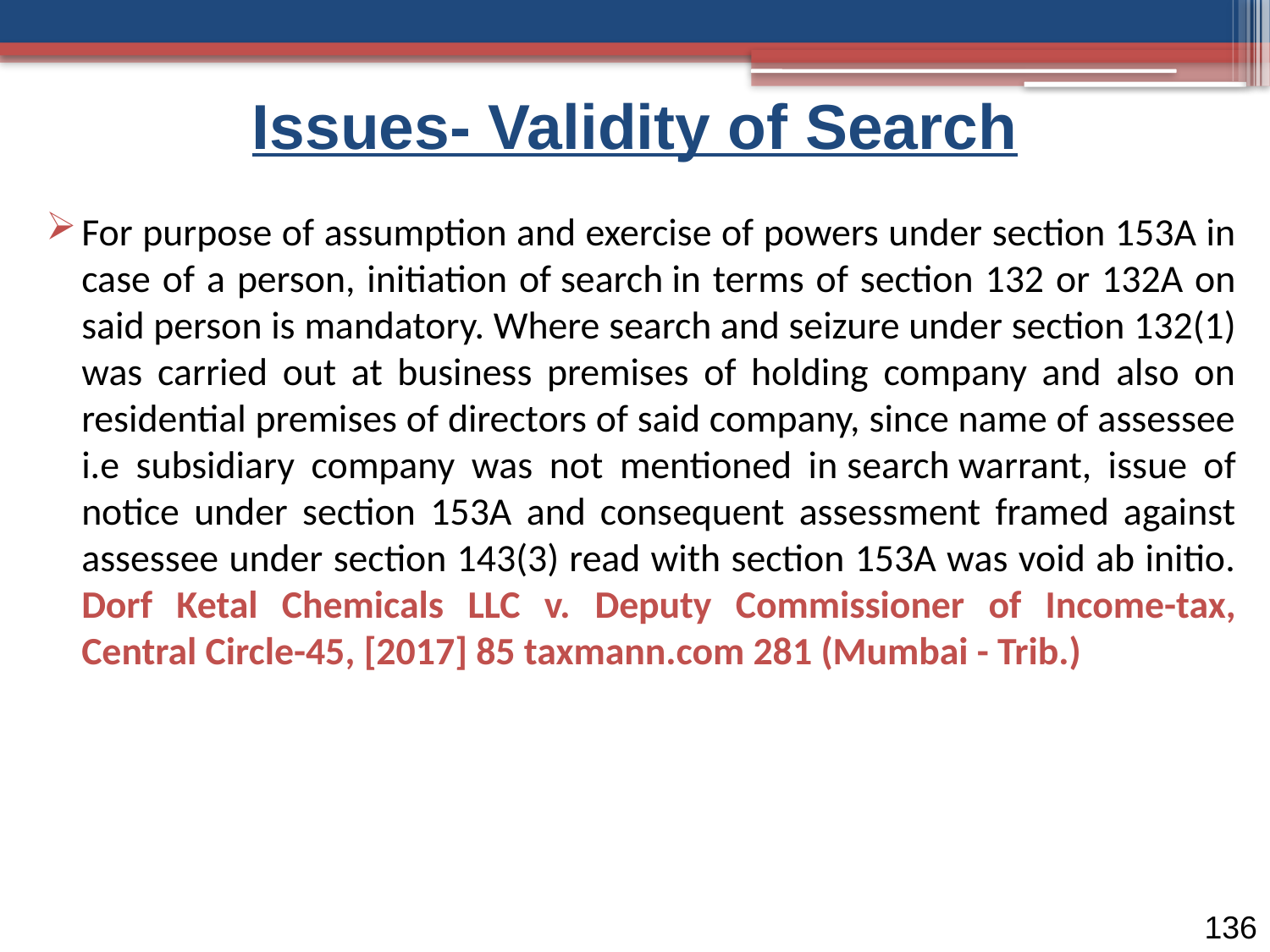

Issues- Validity of Search
For purpose of assumption and exercise of powers under section 153A in case of a person, initiation of search in terms of section 132 or 132A on said person is mandatory. Where search and seizure under section 132(1) was carried out at business premises of holding company and also on residential premises of directors of said company, since name of assessee i.e subsidiary company was not mentioned in search warrant, issue of notice under section 153A and consequent assessment framed against assessee under section 143(3) read with section 153A was void ab initio. Dorf Ketal Chemicals LLC v. Deputy Commissioner of Income-tax, Central Circle-45, [2017] 85 taxmann.com 281 (Mumbai - Trib.)

136